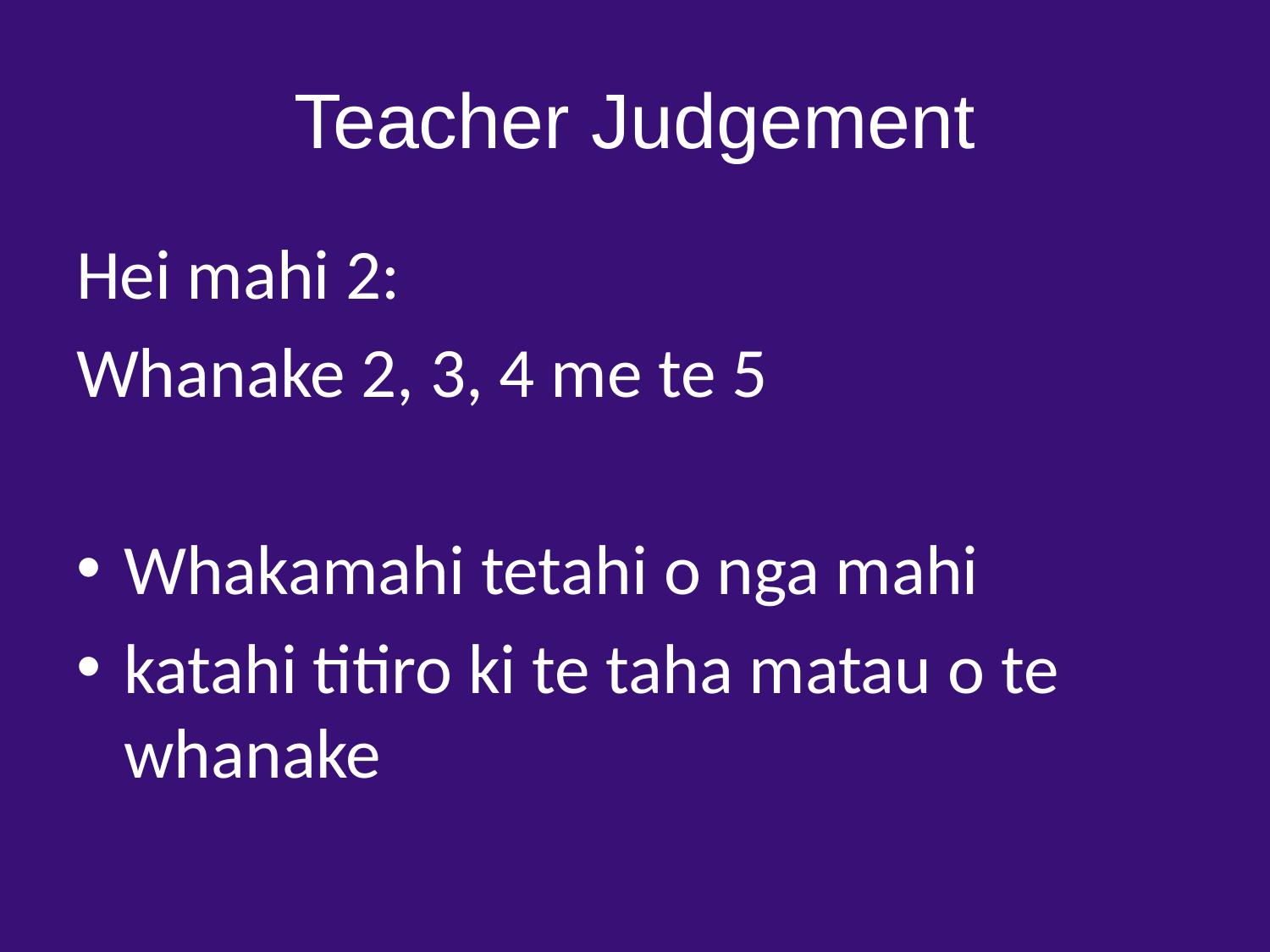

# Teacher Judgement
Hei mahi 2:
Whanake 2, 3, 4 me te 5

Whakamahi tetahi o nga mahi
katahi titiro ki te taha matau o te whanake